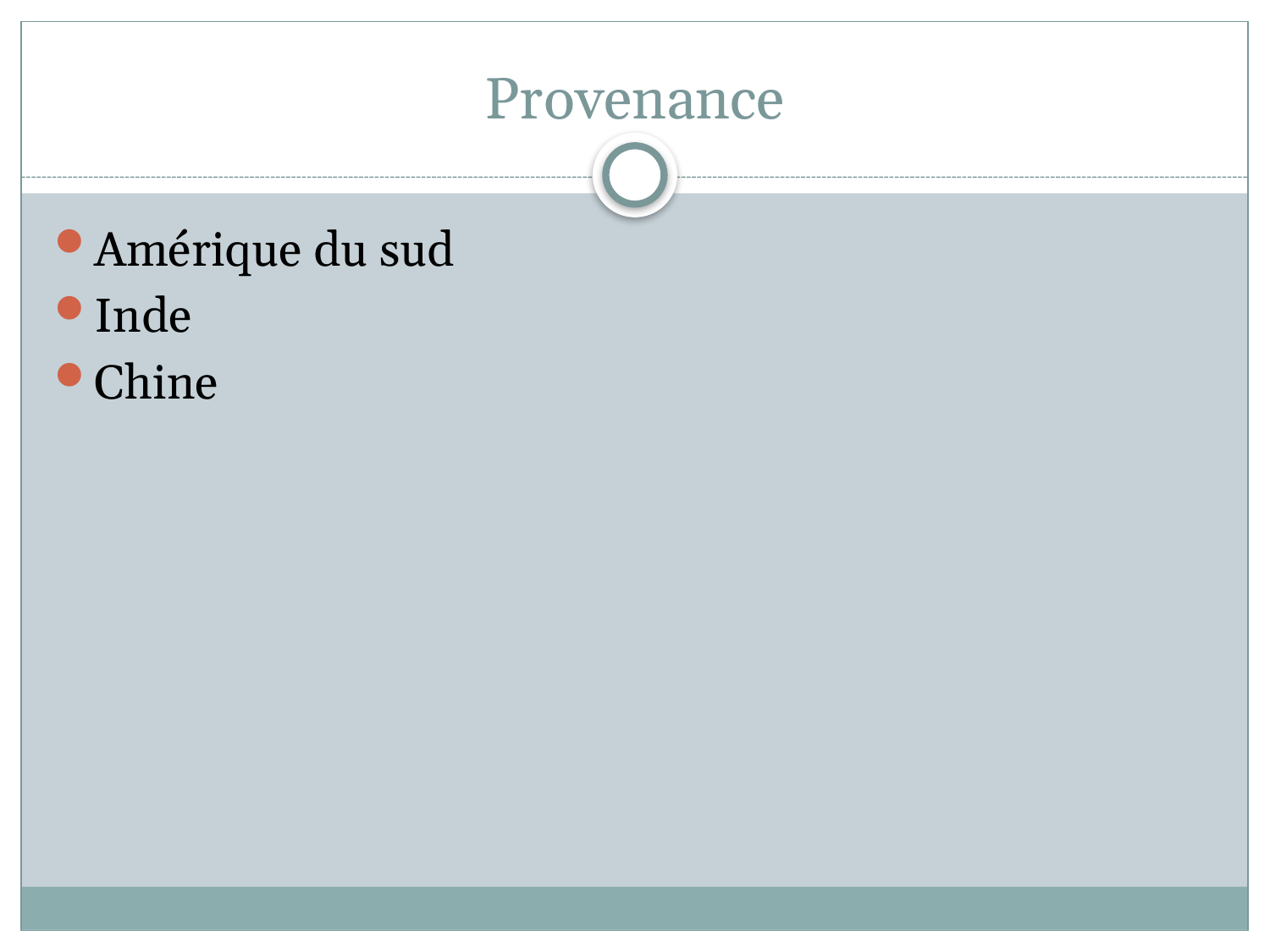

# Provenance
Amérique du sud
Inde
Chine